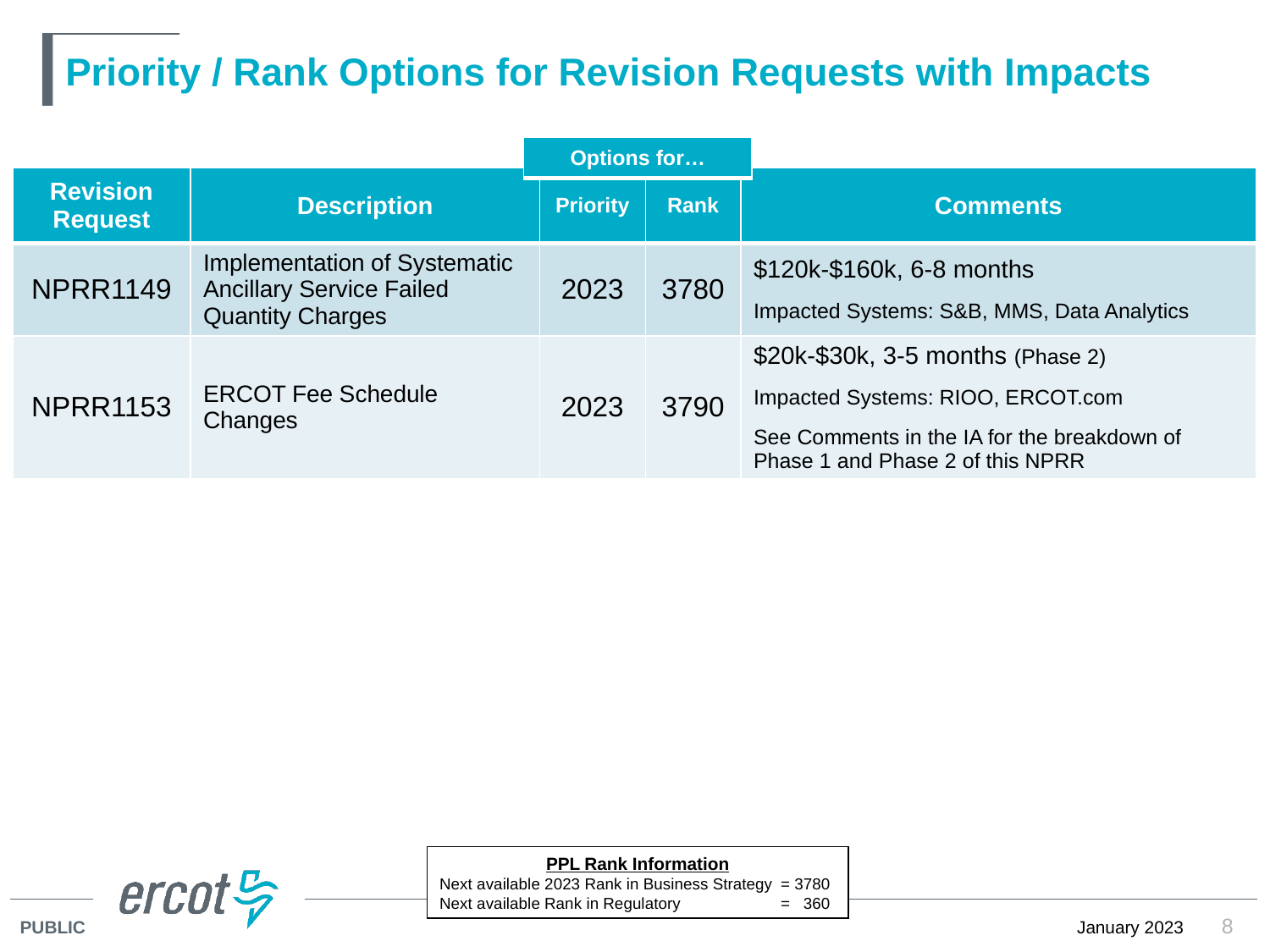

# Priority / Rank Options for Revision Requests with Impacts
| Options for… |
| --- |
| Revision Request | Description | Priority | Rank | Comments |
| --- | --- | --- | --- | --- |
| NPRR1149 | Implementation of Systematic Ancillary Service Failed Quantity Charges | 2023 | 3780 | $120k-$160k, 6-8 months Impacted Systems: S&B, MMS, Data Analytics |
| NPRR1153 | ERCOT Fee Schedule Changes | 2023 | 3790 | $20k-$30k, 3-5 months (Phase 2) Impacted Systems: RIOO, ERCOT.com See Comments in the IA for the breakdown of Phase 1 and Phase 2 of this NPRR |
PPL Rank Information
Next available 2023 Rank in Business Strategy 	= 3780
Next available Rank in Regulatory	=   360
8